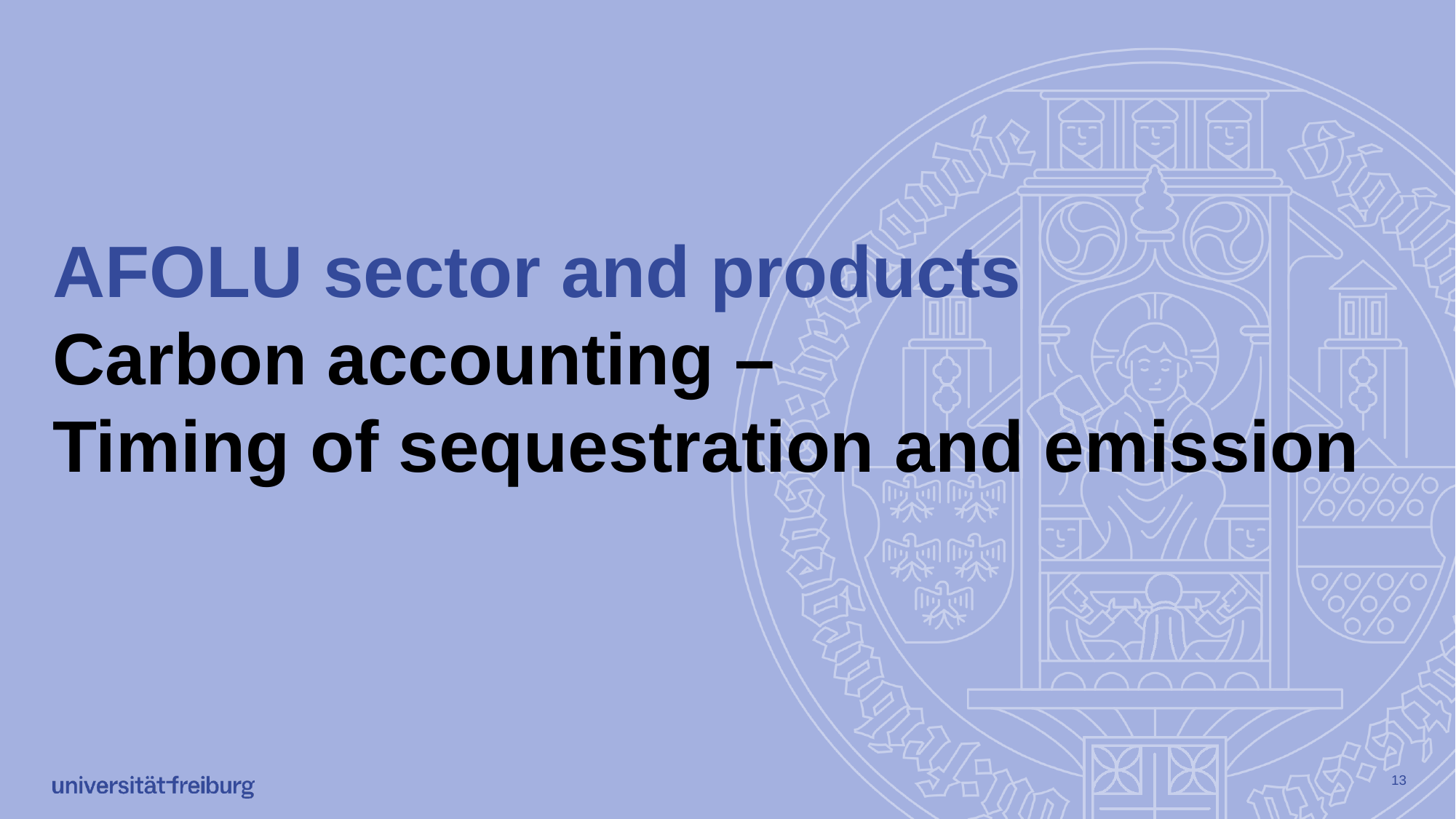

# AFOLU sector and products Carbon accounting – Timing of sequestration and emission
13